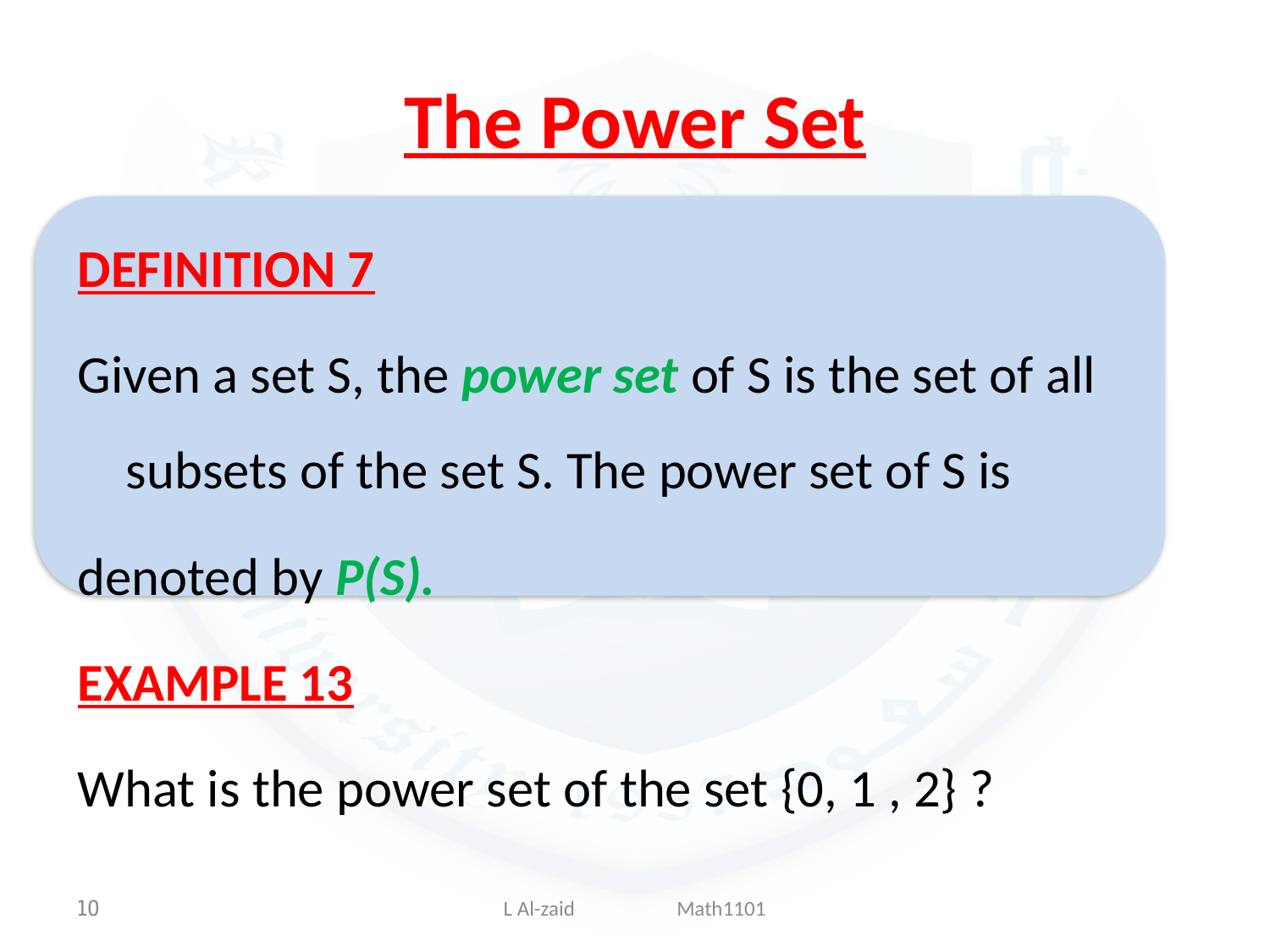

# The Power Set

DEFINITION 7
Given a set S, the power set of S is the set of all subsets of the set S. The power set of S is
denoted by P(S).
EXAMPLE 13
What is the power set of the set {0, 1 , 2} ?

10
L Al-zaid                     Math1101